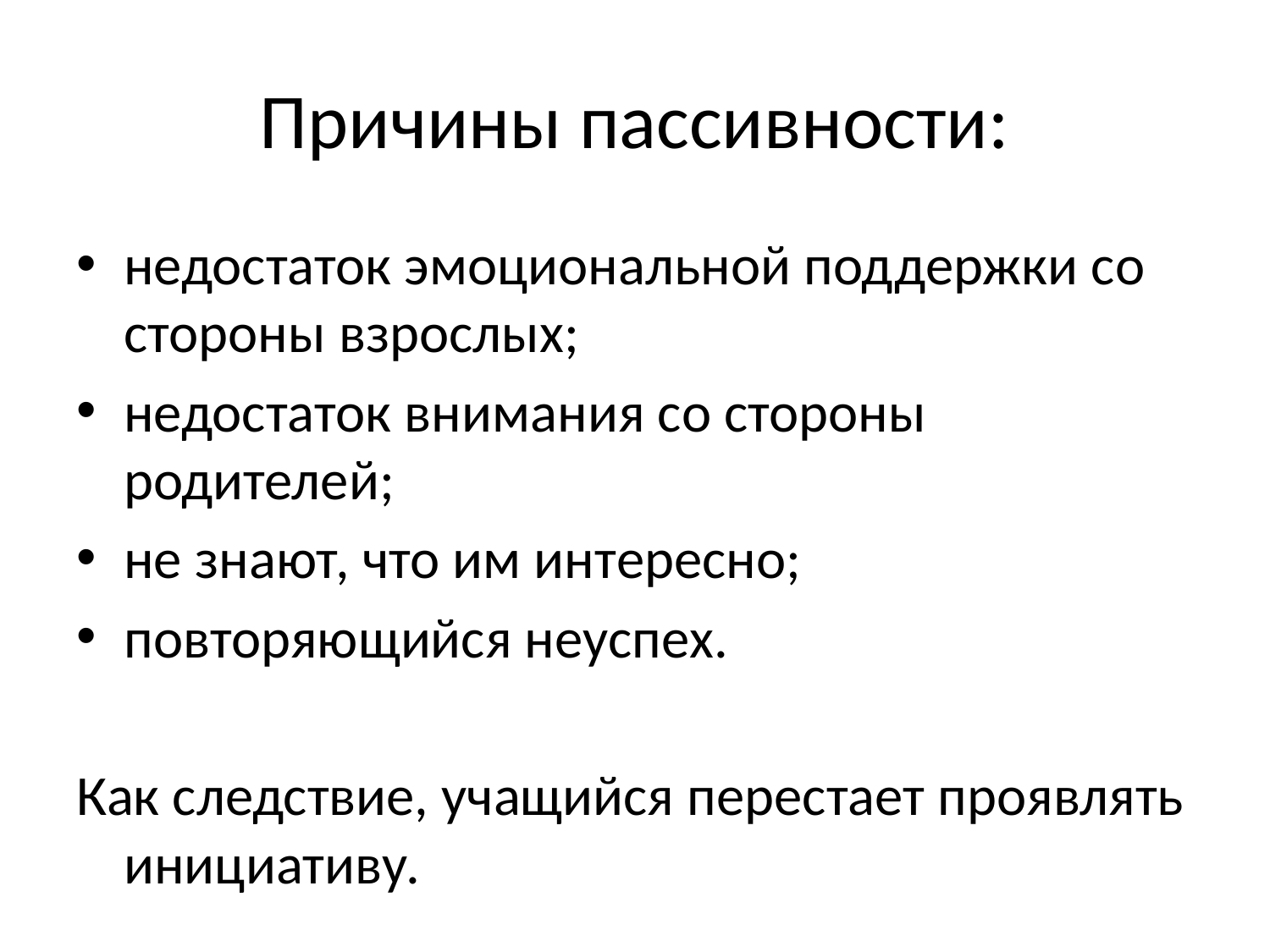

# Причины пассивности:
недостаток эмоциональной поддержки со стороны взрослых;
недостаток внимания со стороны родителей;
не знают, что им интересно;
повторяющийся неуспех.

Как следствие, учащийся перестает проявлять инициативу.